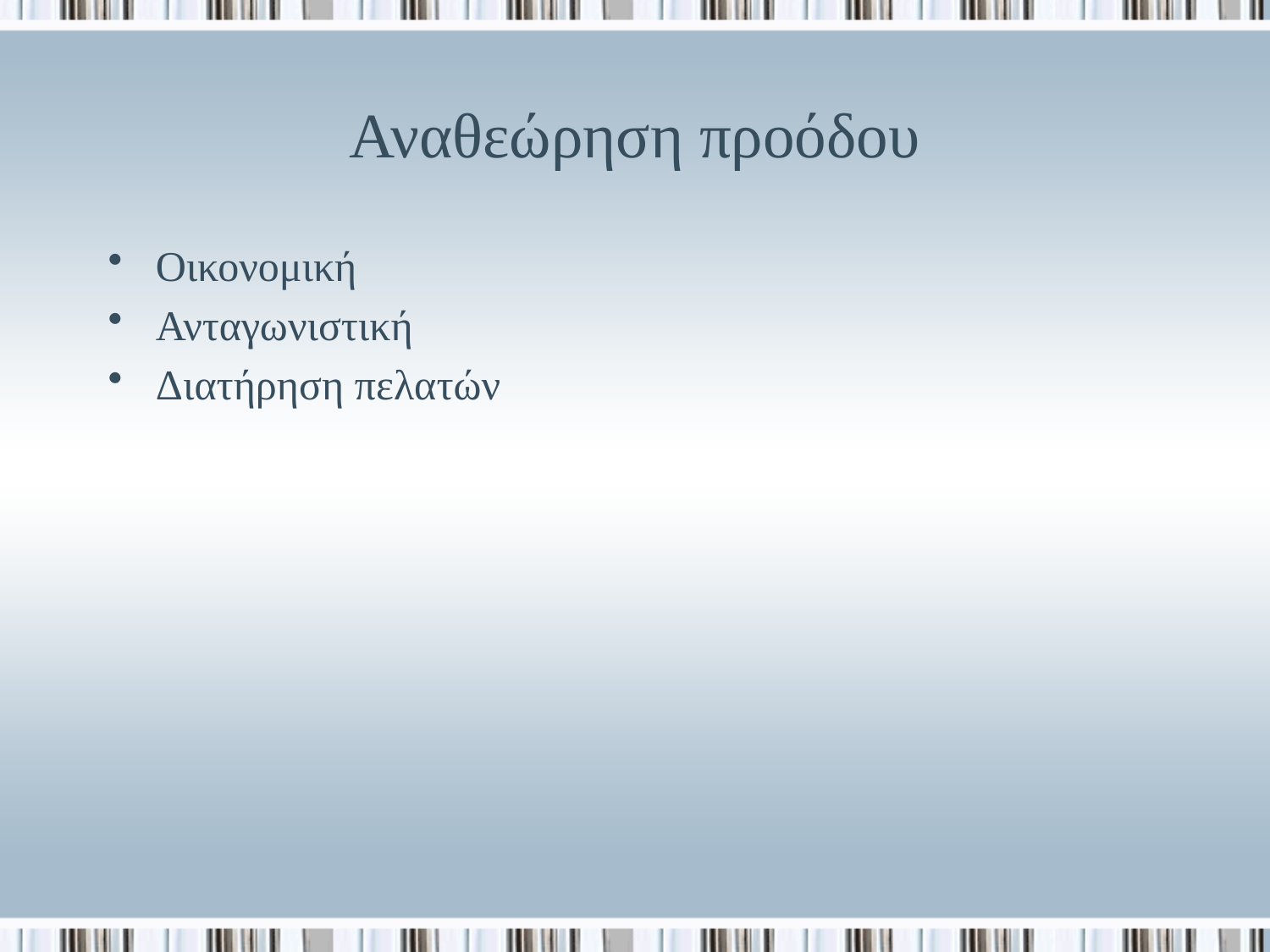

# Αναθεώρηση προόδου
Οικονομική
Ανταγωνιστική
Διατήρηση πελατών